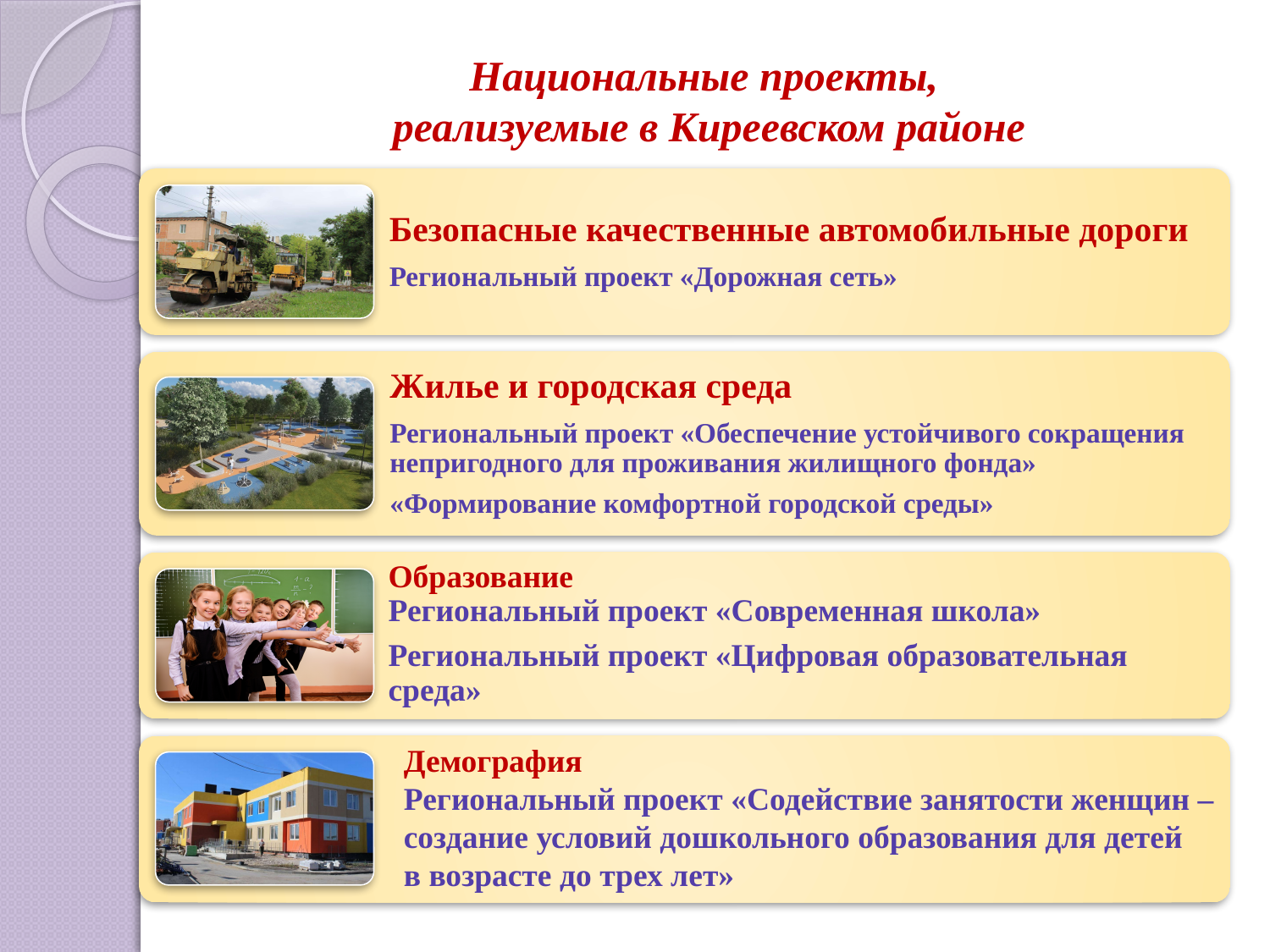

# Национальные проекты, реализуемые в Киреевском районе
Безопасные качественные автомобильные дороги
Региональный проект «Дорожная сеть»
Жилье и городская среда
Региональный проект «Обеспечение устойчивого сокращения непригодного для проживания жилищного фонда»
«Формирование комфортной городской среды»

Образование
Региональный проект «Современная школа»
Региональный проект «Цифровая образовательная среда»

Демография
Региональный проект «Содействие занятости женщин –
создание условий дошкольного образования для детей
в возрасте до трех лет»